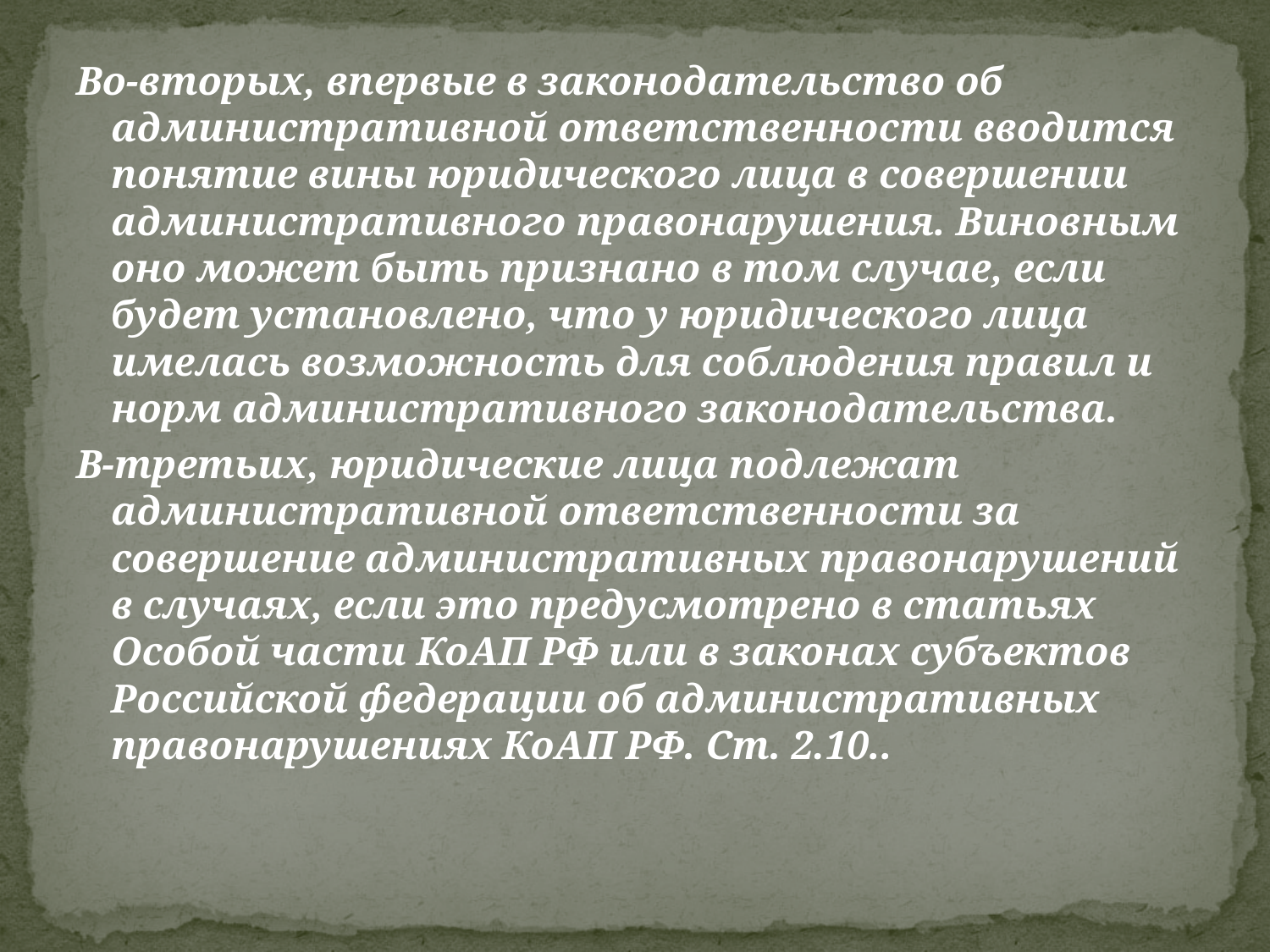

Во-вторых, впервые в законодательство об административной ответственности вводится понятие вины юридического лица в совершении административного правонарушения. Виновным оно может быть признано в том случае, если будет установлено, что у юридического лица имелась возможность для соблюдения правил и норм административного законодательства.
В-третьих, юридические лица подлежат административной ответственности за совершение административных правонарушений в случаях, если это предусмотрено в статьях Особой части КоАП РФ или в законах субъектов Российской федерации об административных правонарушениях КоАП РФ. Ст. 2.10..